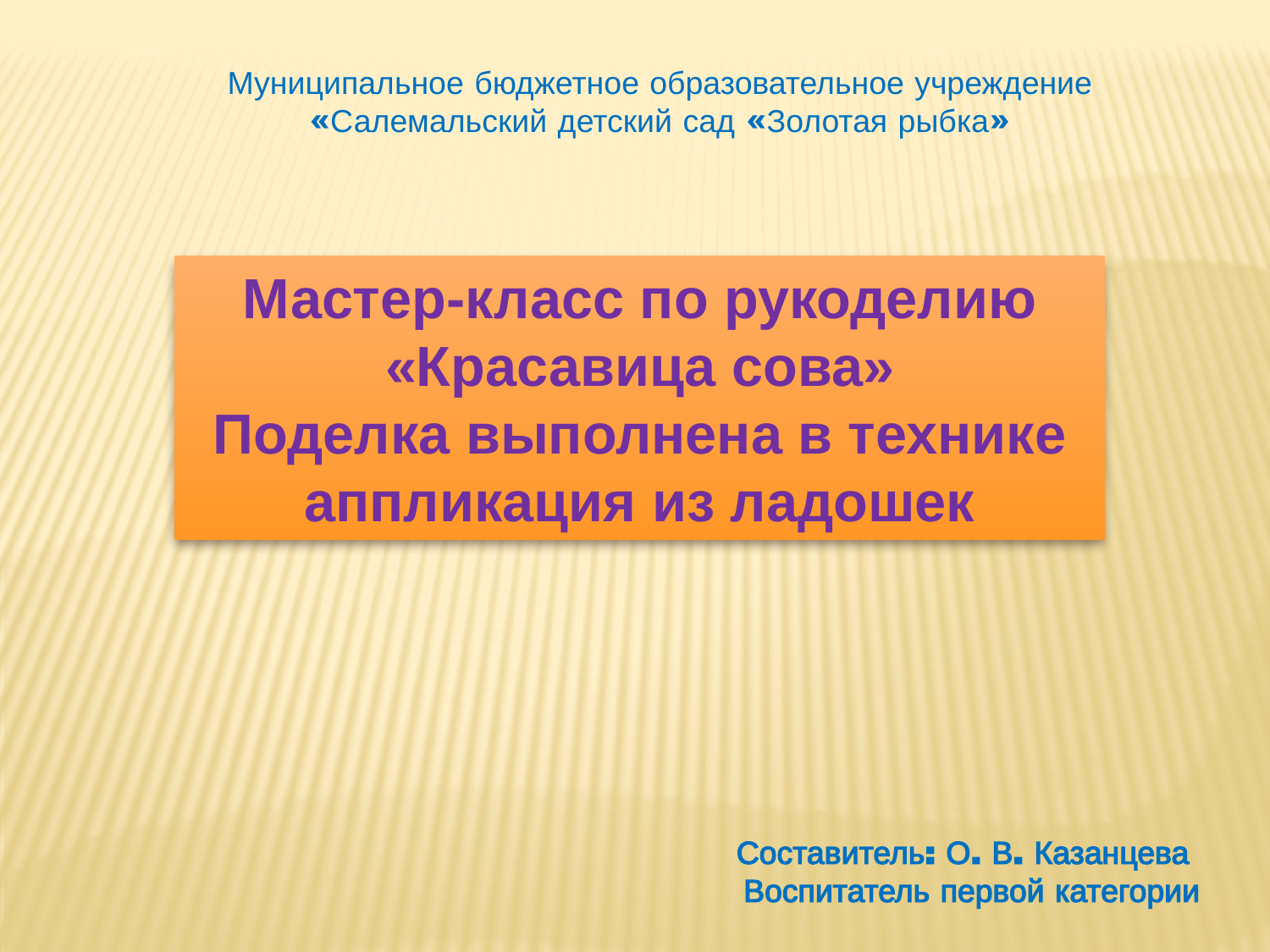

Муниципальное бюджетное образовательное учреждение
«Салемальский детский сад «Золотая рыбка»
Мастер-класс по рукоделию «Красавица сова»
Поделка выполнена в технике аппликация из ладошек
Составитель: О. В. Казанцева
Воспитатель первой категории